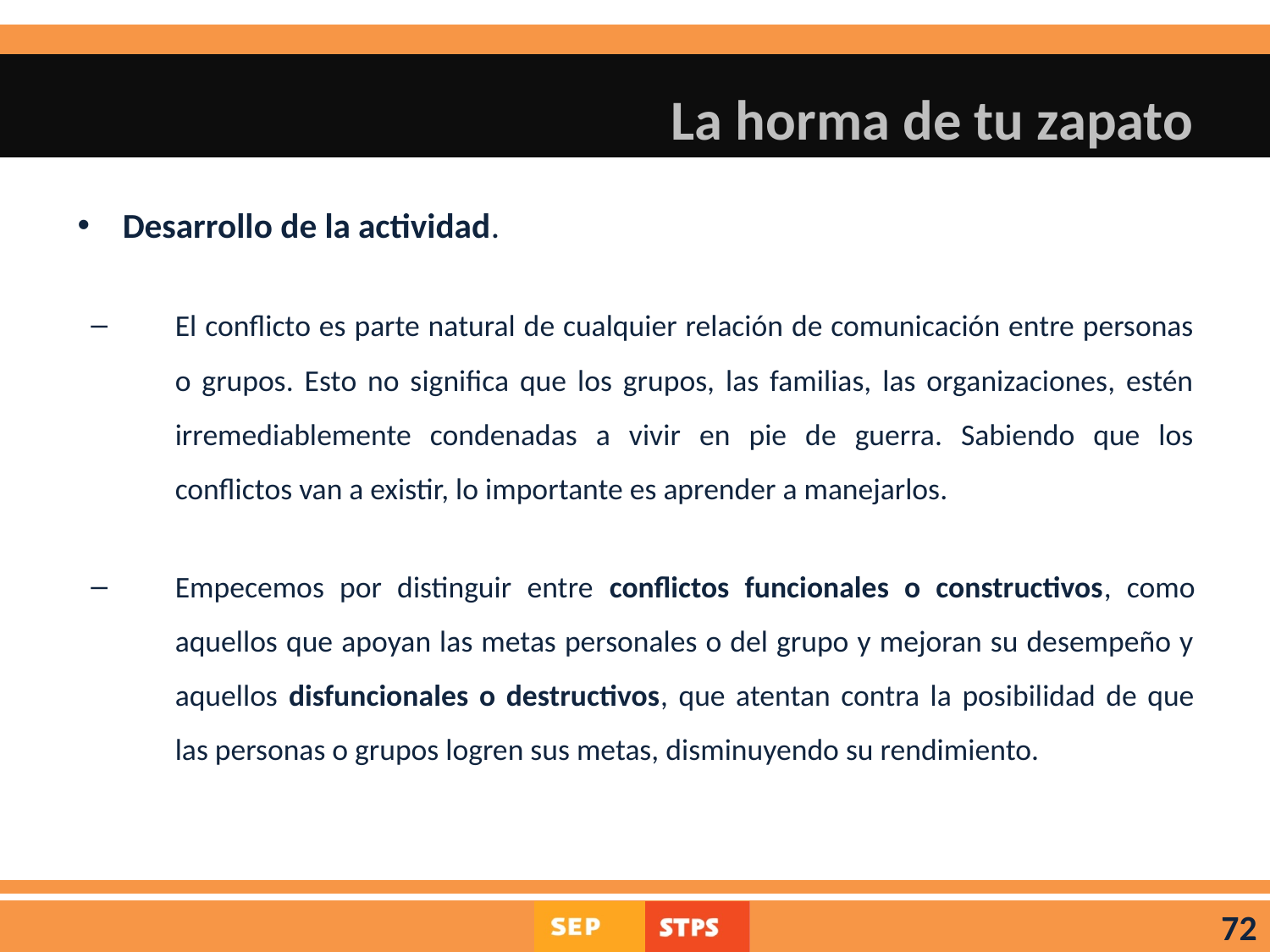

# La horma de tu zapato
Desarrollo de la actividad.

El conflicto es parte natural de cualquier relación de comunicación entre personas o grupos. Esto no significa que los grupos, las familias, las organizaciones, estén irremediablemente condenadas a vivir en pie de guerra. Sabiendo que los conflictos van a existir, lo importante es aprender a manejarlos.

Empecemos por distinguir entre conflictos funcionales o constructivos, como aquellos que apoyan las metas personales o del grupo y mejoran su desempeño y aquellos disfuncionales o destructivos, que atentan contra la posibilidad de que las personas o grupos logren sus metas, disminuyendo su rendimiento.
72